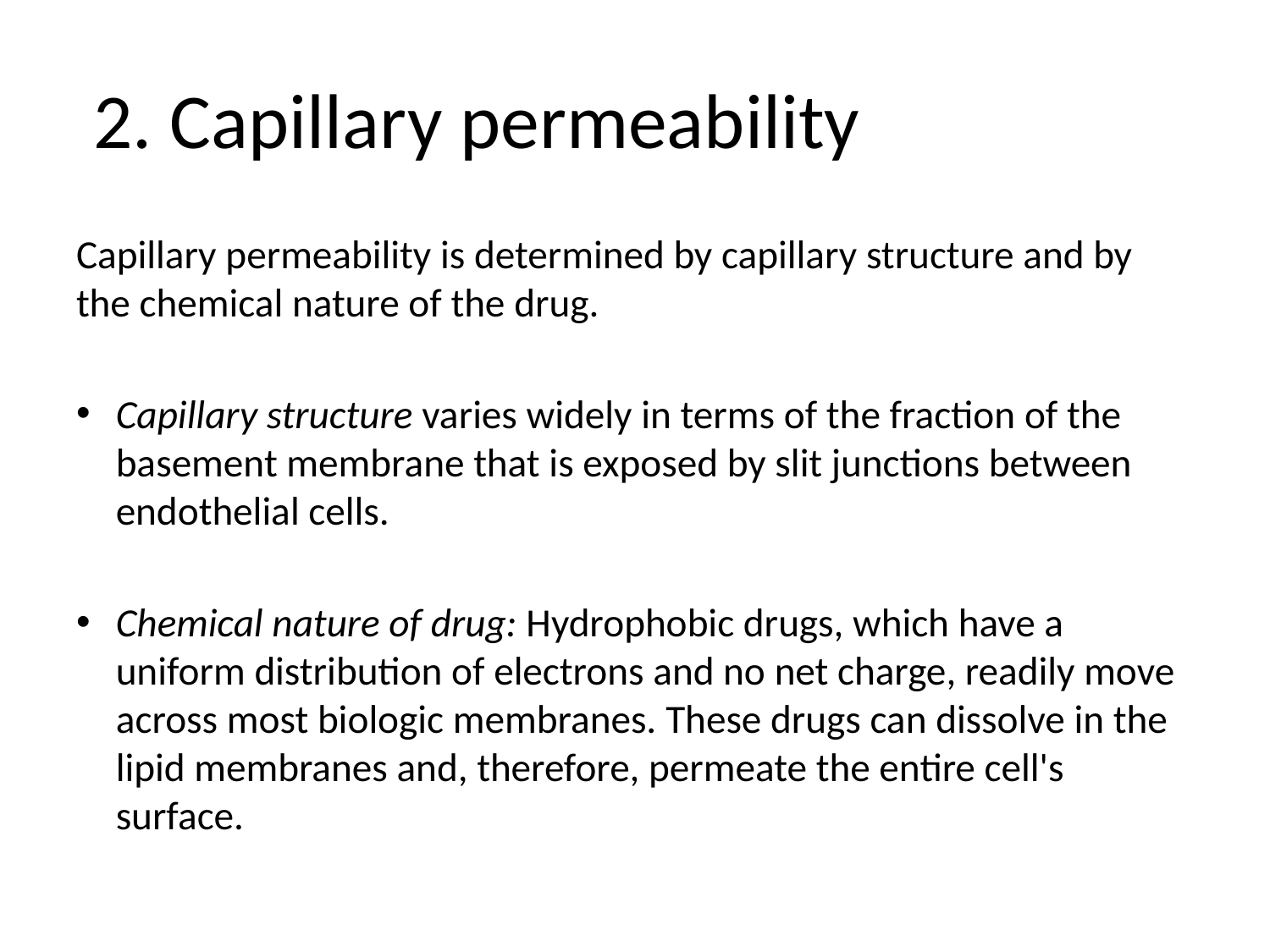

# 2. Capillary permeability
Capillary permeability is determined by capillary structure and by the chemical nature of the drug.

Capillary structure varies widely in terms of the fraction of the basement membrane that is exposed by slit junctions between endothelial cells.

Chemical nature of drug: Hydrophobic drugs, which have a uniform distribution of electrons and no net charge, readily move across most biologic membranes. These drugs can dissolve in the lipid membranes and, therefore, permeate the entire cell's surface.